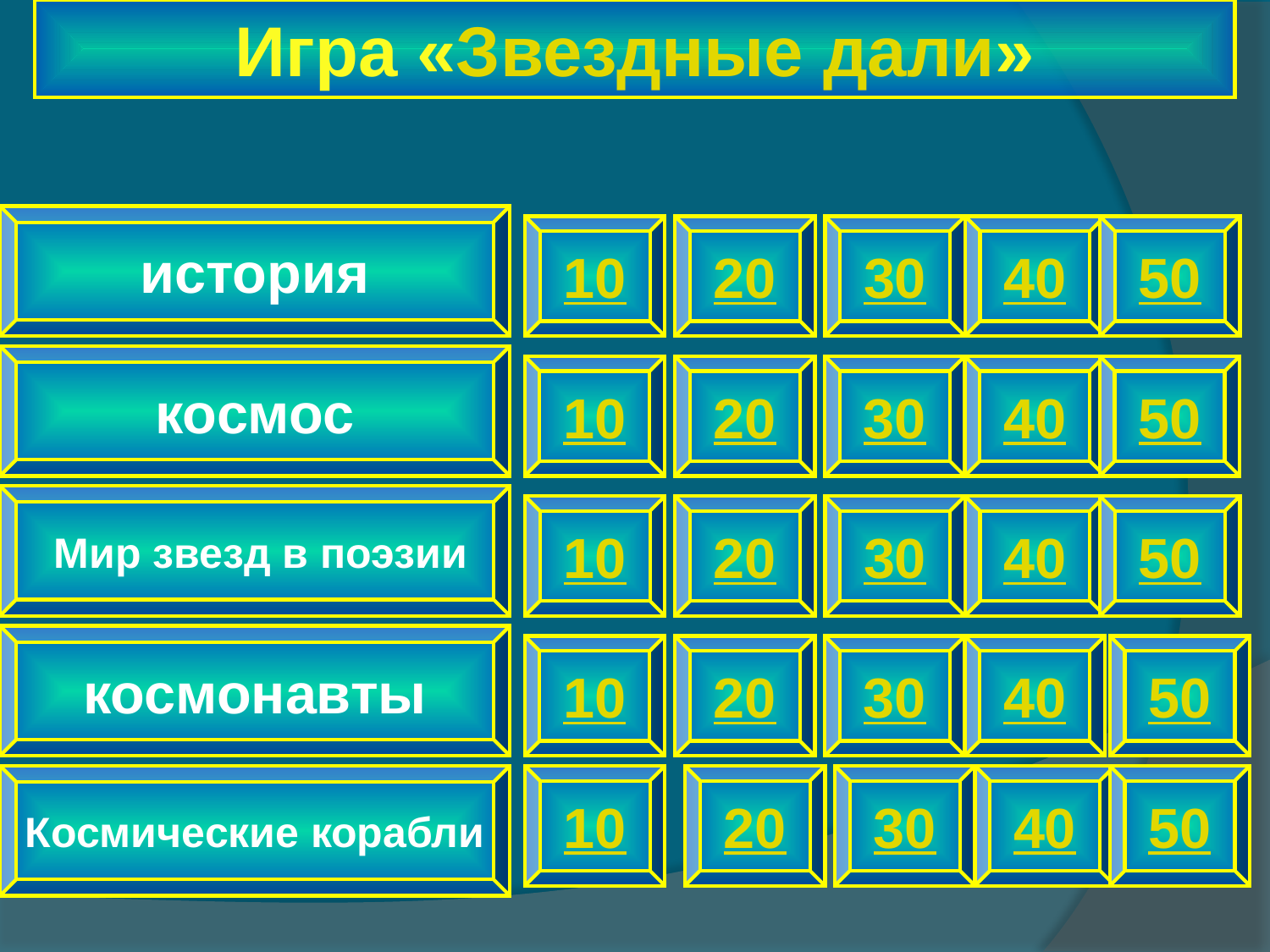

Игра «Звездные дали»
история
10
20
30
40
50
космос
10
20
30
40
50
 Мир звезд в поэзии
10
20
30
40
50
космонавты
10
20
30
40
50
Космические корабли
10
20
30
40
50